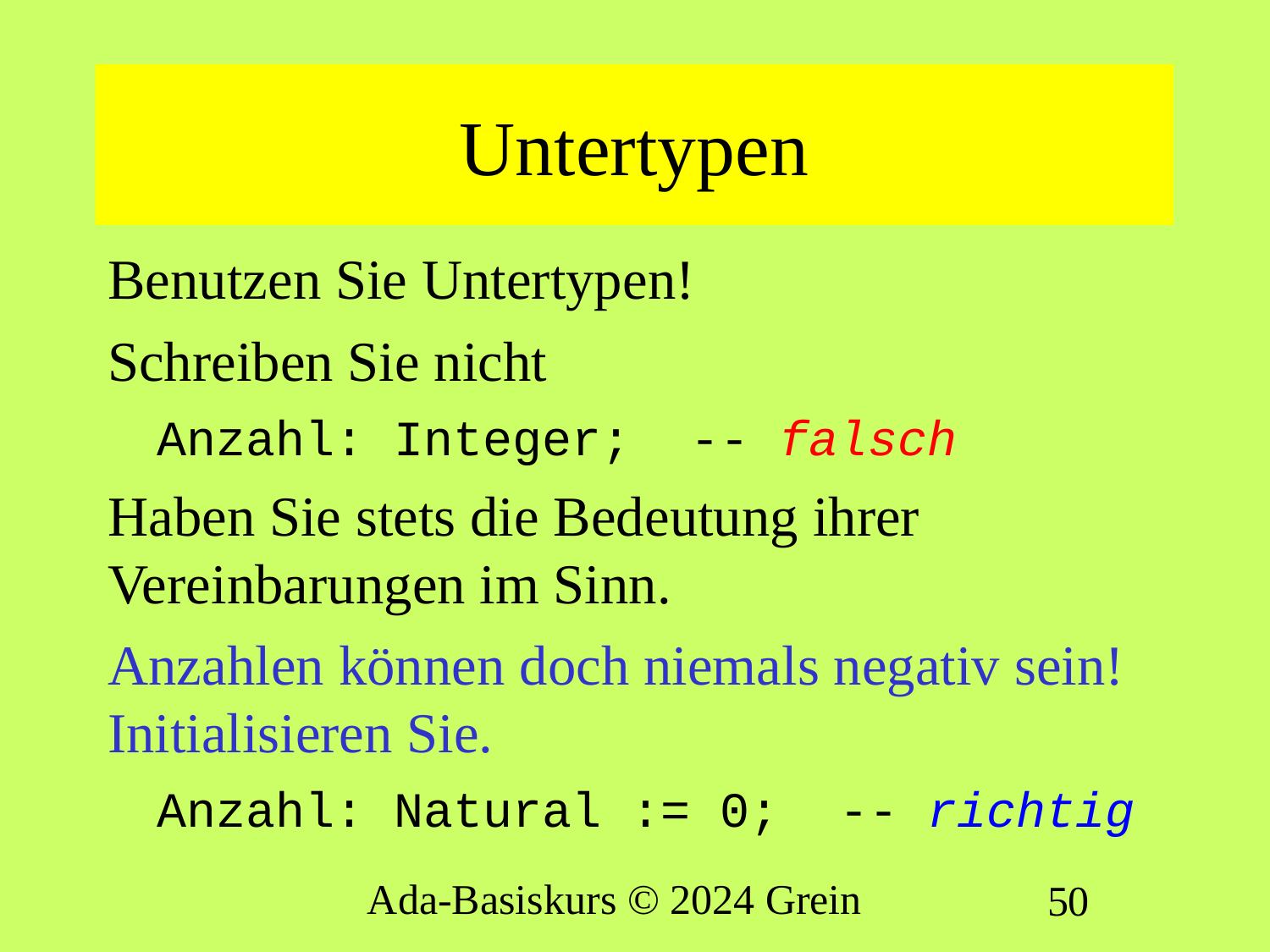

# Untertypen
Benutzen Sie Untertypen!
Schreiben Sie nicht
Anzahl: Integer;  -- falsch
Haben Sie stets die Bedeutung ihrer Vereinbarungen im Sinn.
Anzahlen können doch niemals negativ sein!
Initialisieren Sie.
Anzahl: Natural := 0;  -- richtig
Ada-Basiskurs © 2024 Grein
50